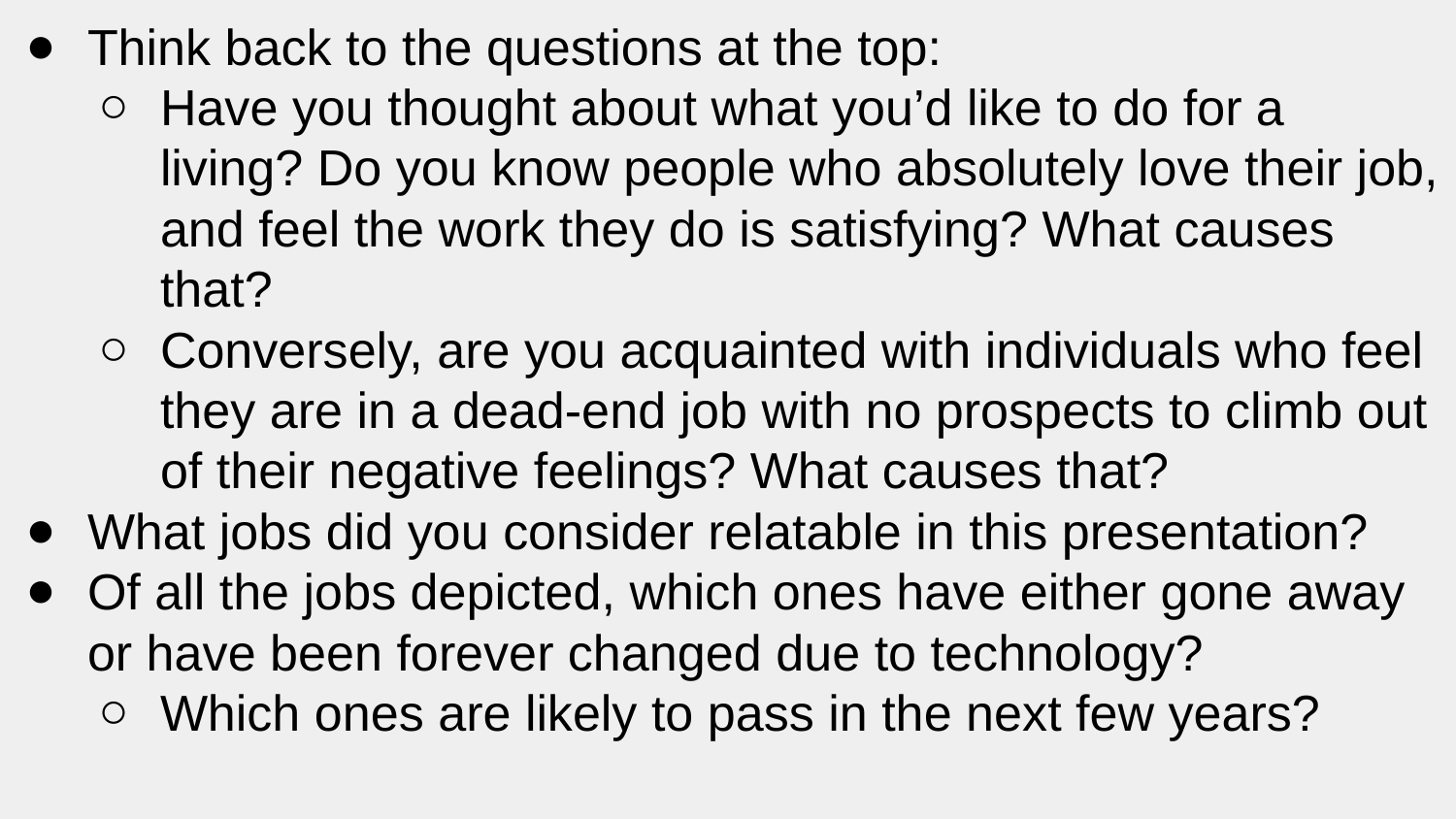

Think back to the questions at the top:
Have you thought about what you’d like to do for a living? Do you know people who absolutely love their job, and feel the work they do is satisfying? What causes that?
Conversely, are you acquainted with individuals who feel they are in a dead-end job with no prospects to climb out of their negative feelings? What causes that?
What jobs did you consider relatable in this presentation?
Of all the jobs depicted, which ones have either gone away or have been forever changed due to technology?
Which ones are likely to pass in the next few years?